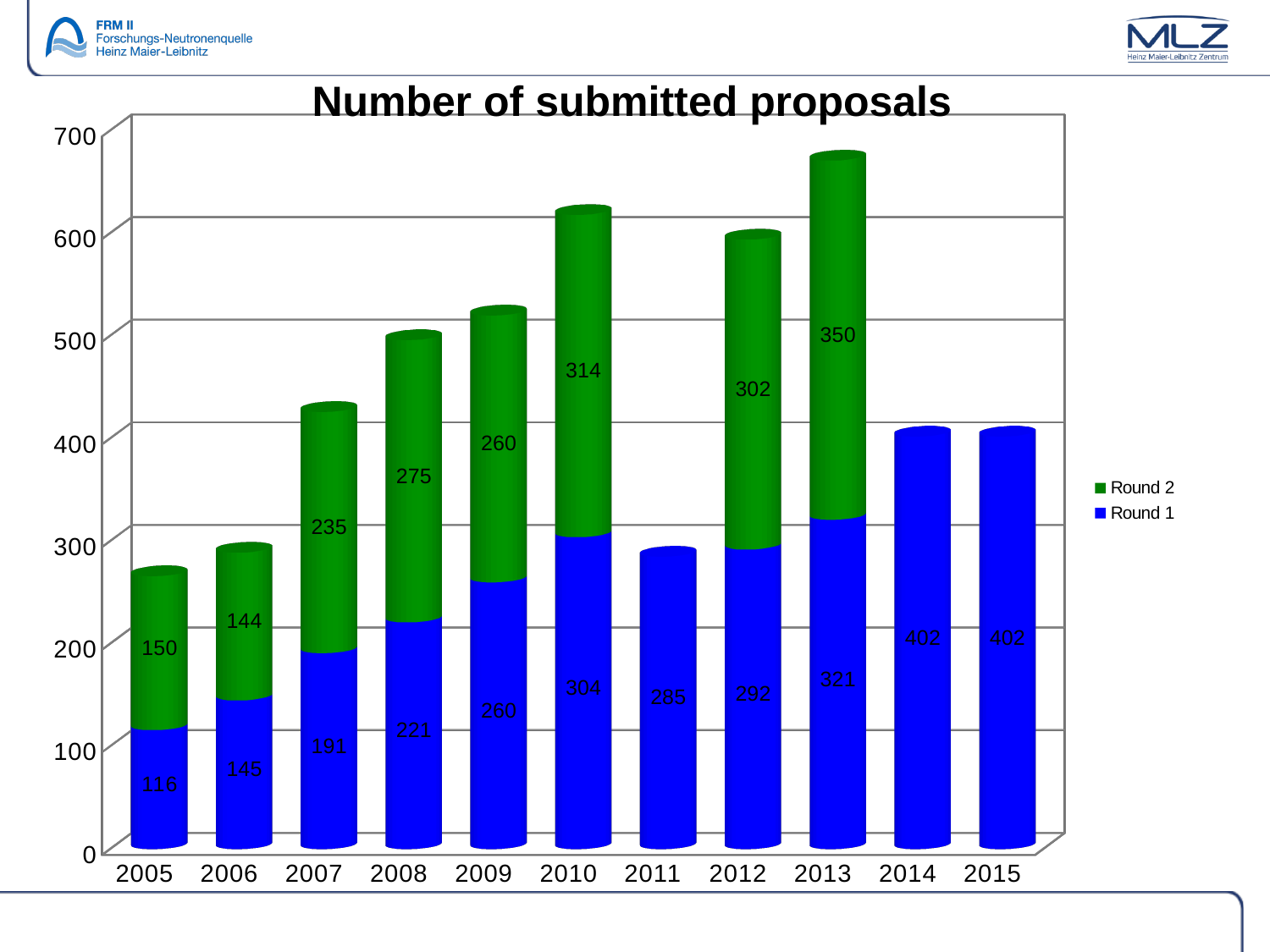

# Number of submitted proposals

[unsupported chart]